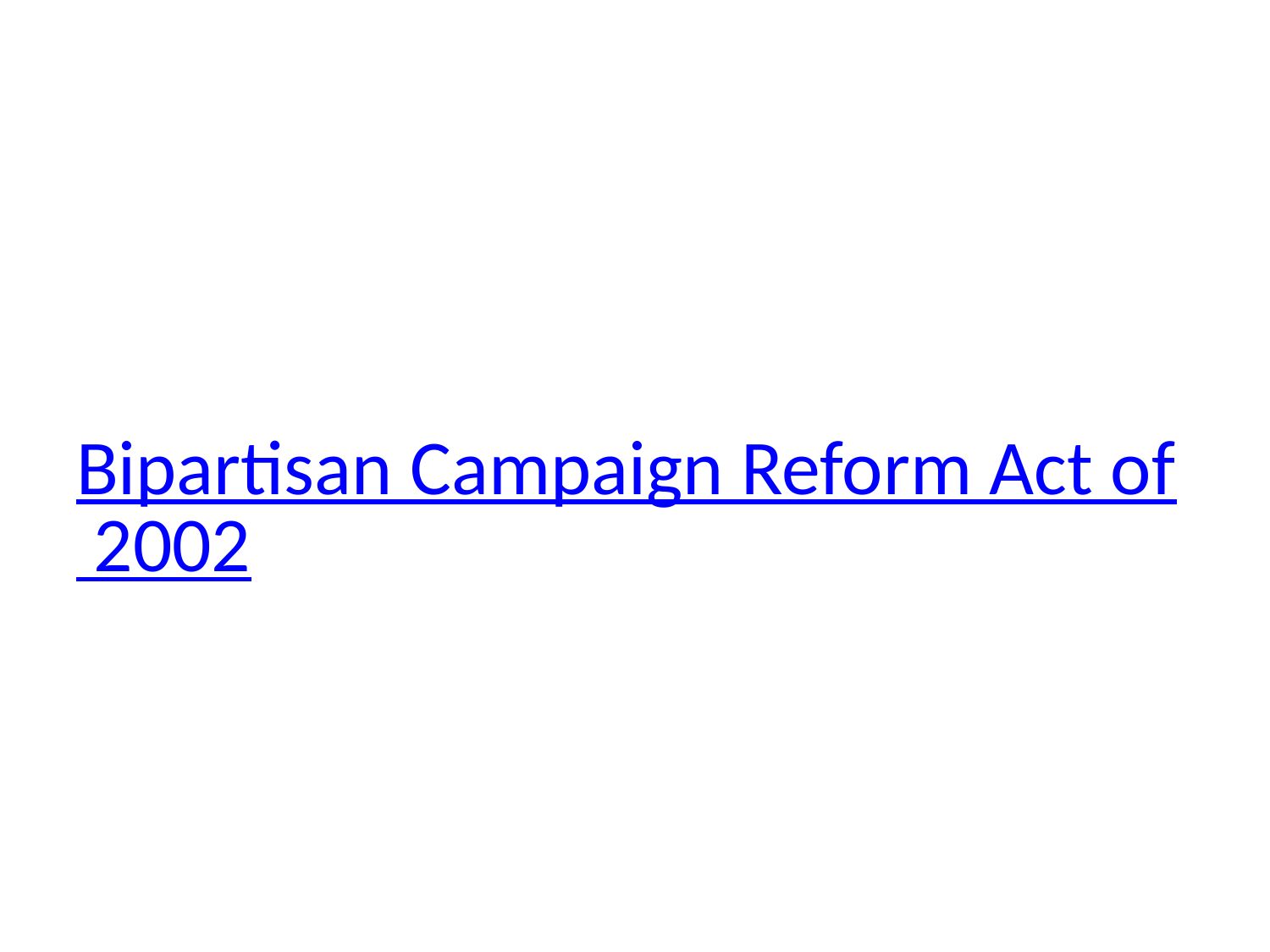

# Bipartisan Campaign Reform Act of 2002